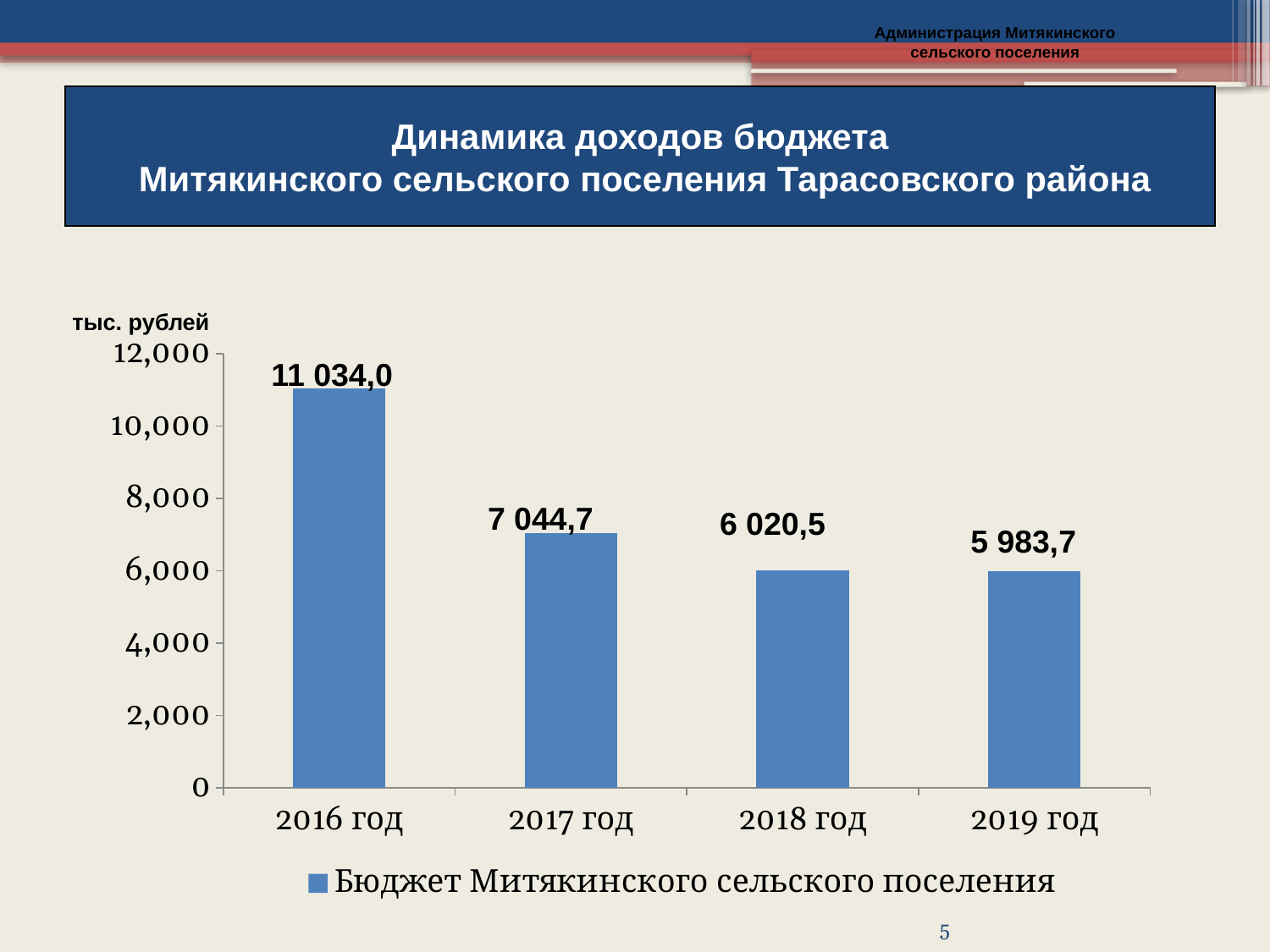

Администрация Митякинского
сельского поселения
Динамика доходов бюджета
 Митякинского сельского поселения Тарасовского района
тыс. рублей

### Chart

| Category | Бюджет Митякинского сельского поселения |  |
|---|---|---|
| 2016 год | 11034.0 | None |
| 2017 год | 7044.7 | None |
| 2018 год | 6020.5 | None |
| 2019 год | 5983.7 | None |
11 034,0

7 044,7
6 020,5
5 983,7
5